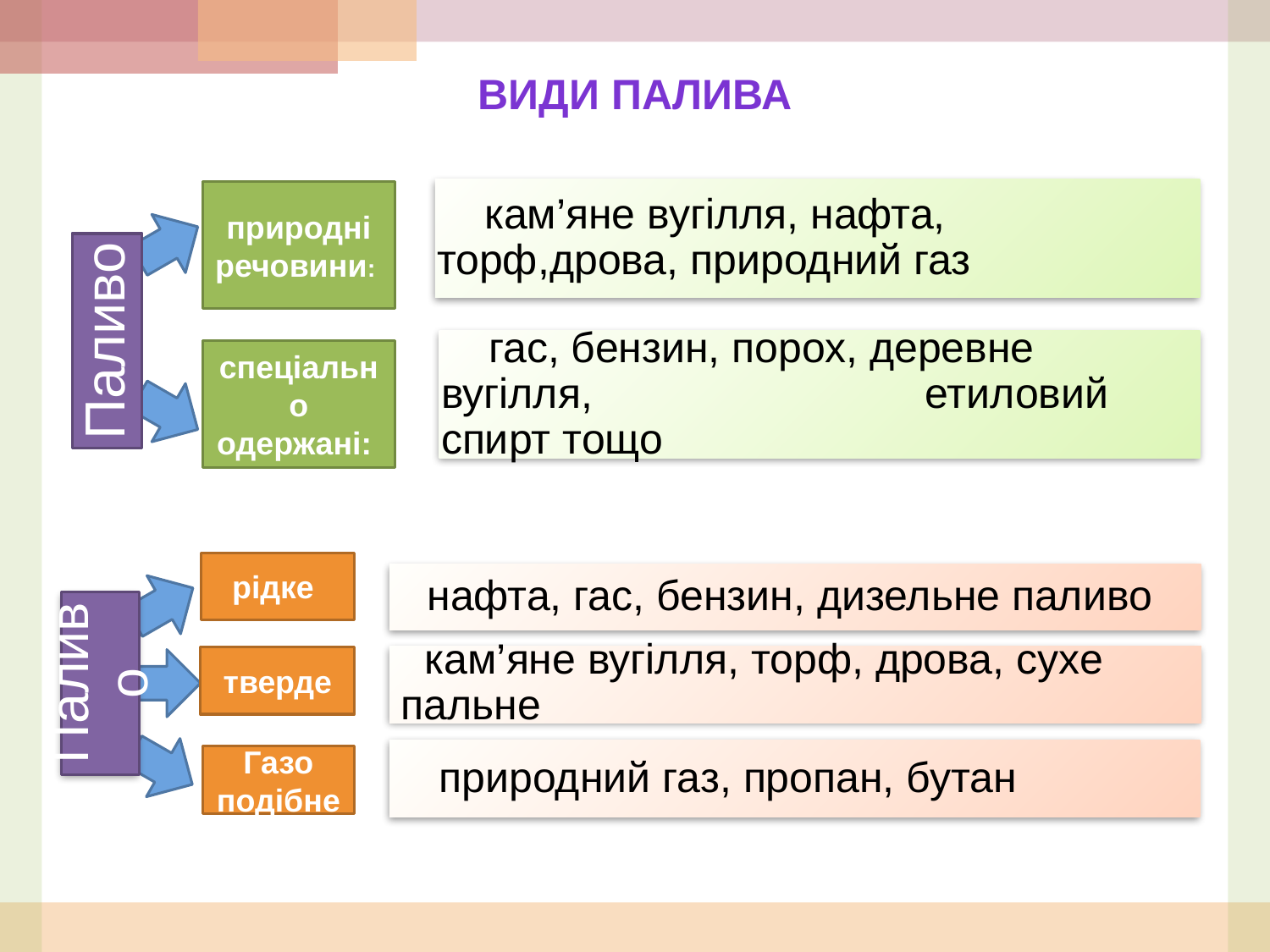

Види палива

    кам’яне вугілля, нафта, торф,дрова, природний газ
природні речовини:

Паливо

    гас, бензин, порох, деревне вугілля,                            етиловий спирт тощо
спеціально одержані:

рідке

   нафта, гас, бензин, дизельне паливо

Паливо
  кам’яне вугілля, торф, дрова, сухе пальне

тверде

    природний газ, пропан, бутан
Газо
подібне